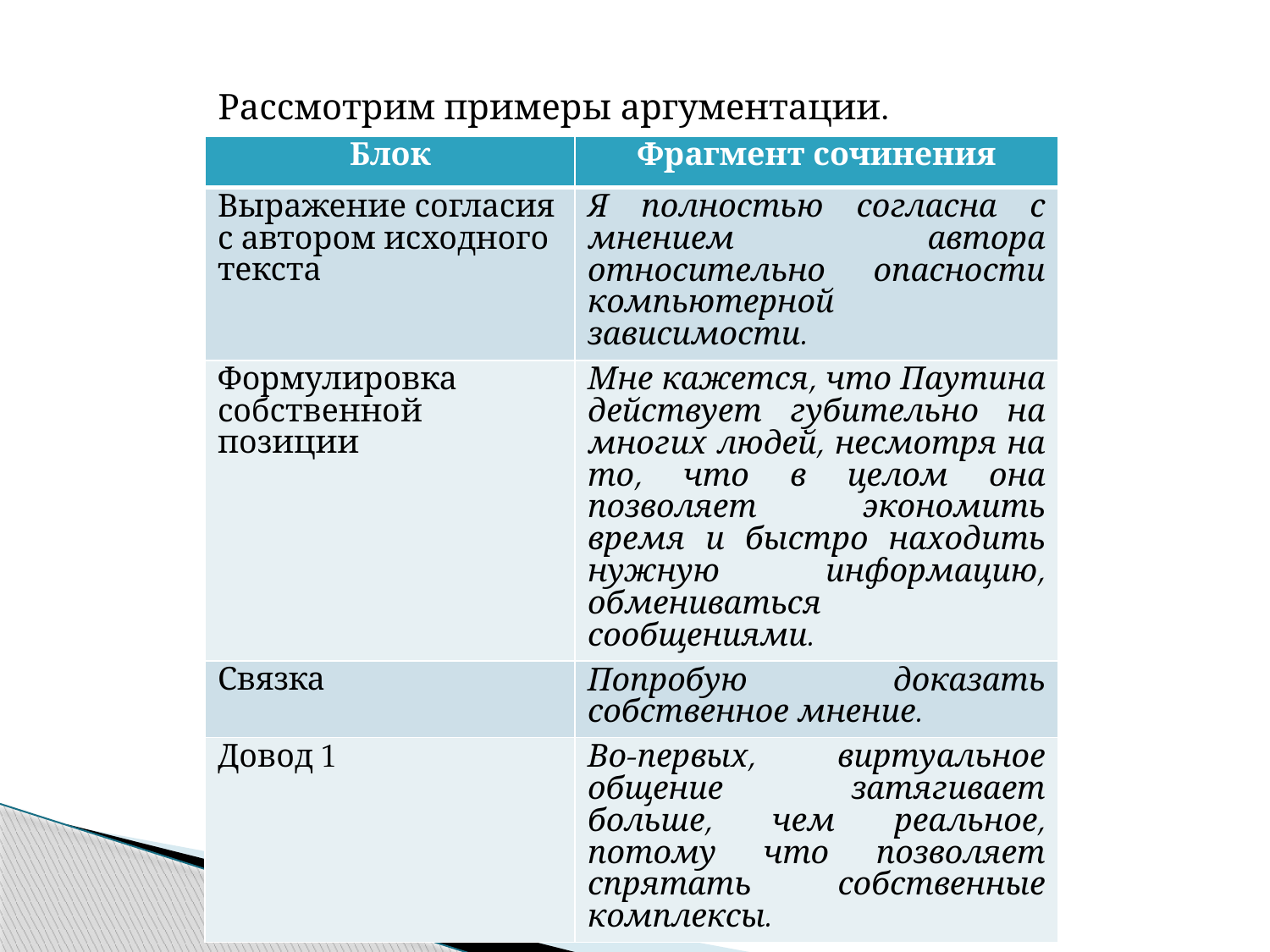

#
	Рассмотрим примеры аргументации.

| Блок | Фрагмент сочинения |
| --- | --- |
| Выражение согласия с автором исходного текста | Я полностью согласна с мнением автора относительно опасности компьютерной зависимости. |
| Формулировка собственной позиции | Мне кажется, что Паутина действует губительно на многих людей, несмотря на то, что в целом она позволяет экономить время и быстро находить нужную информацию, обмениваться сообщениями. |
| Связка | Попробую доказать собственное мнение. |
| Довод 1 | Во-первых, виртуальное общение затягивает больше, чем реальное, потому что позволяет спрятать собственные комплексы. |